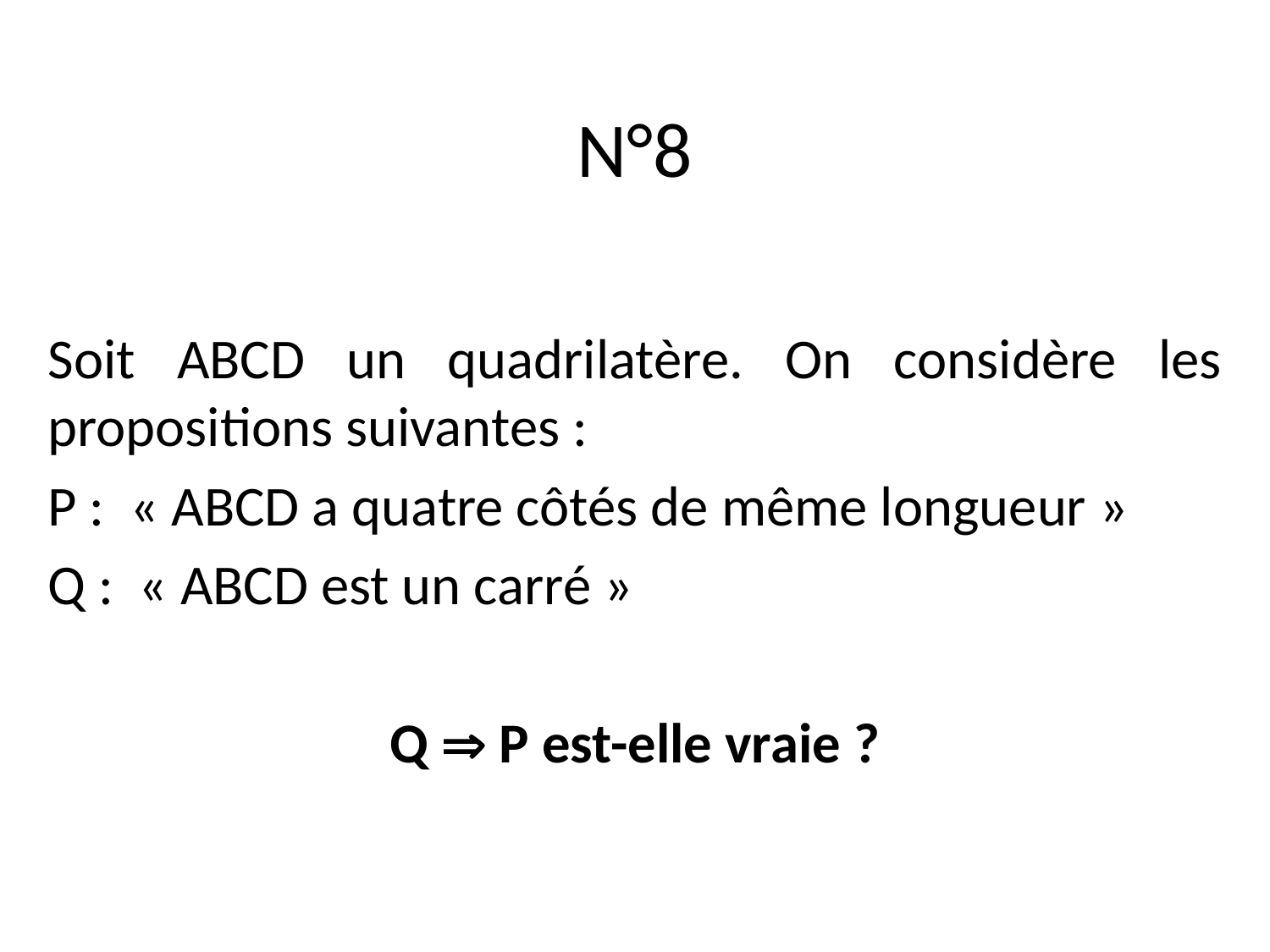

# N°8
Soit ABCD un quadrilatère. On considère les propositions suivantes :
P :  « ABCD a quatre côtés de même longueur »
Q :  « ABCD est un carré »

Q ⇒ P est-elle vraie ?